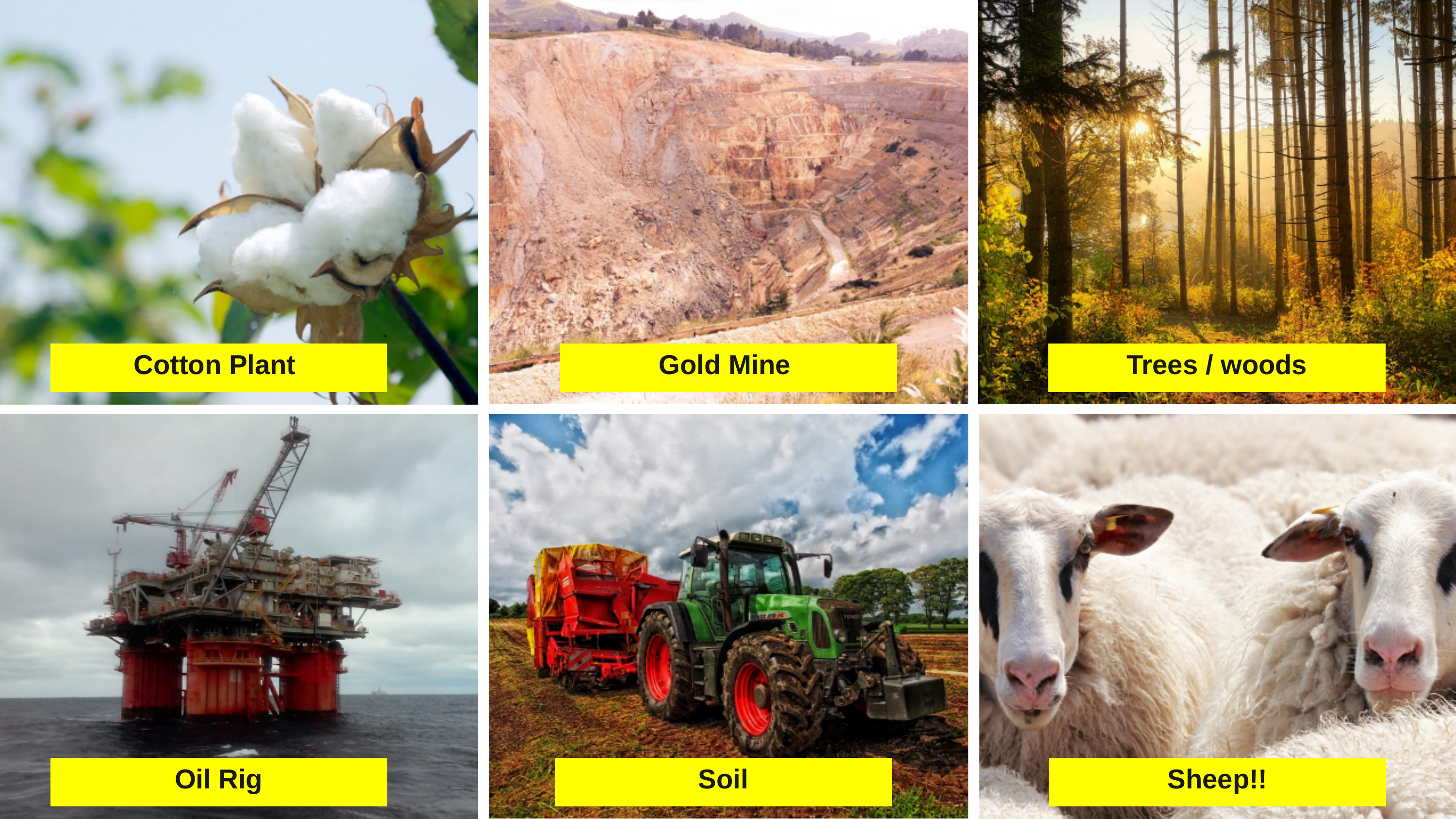

Gold Mine

Cotton Plant

Trees / woods

Oil Rig

Soil

Sheep!!